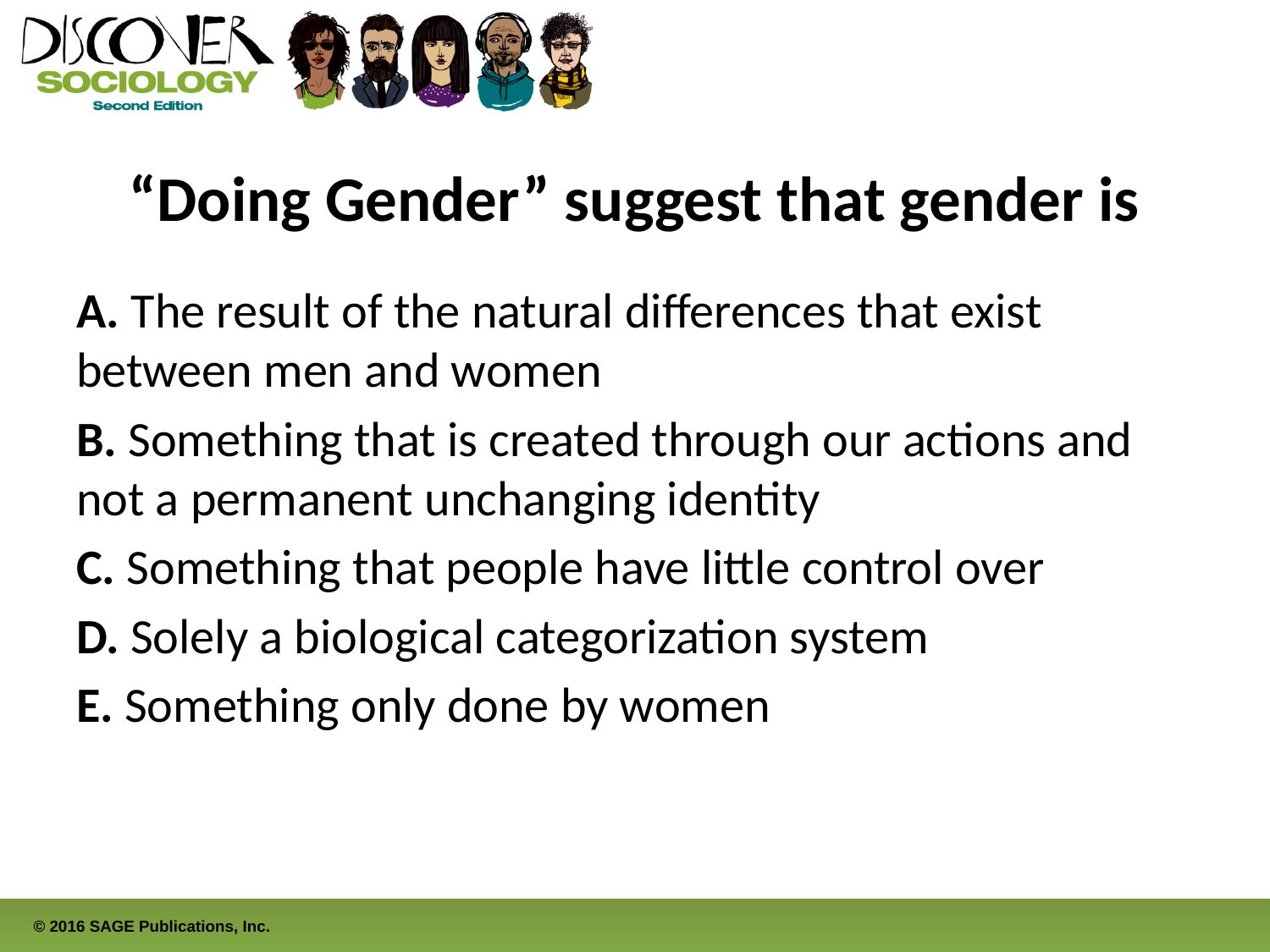

# “Doing Gender” suggest that gender is
A. The result of the natural differences that exist between men and women
B. Something that is created through our actions and not a permanent unchanging identity
C. Something that people have little control over
D. Solely a biological categorization system
E. Something only done by women